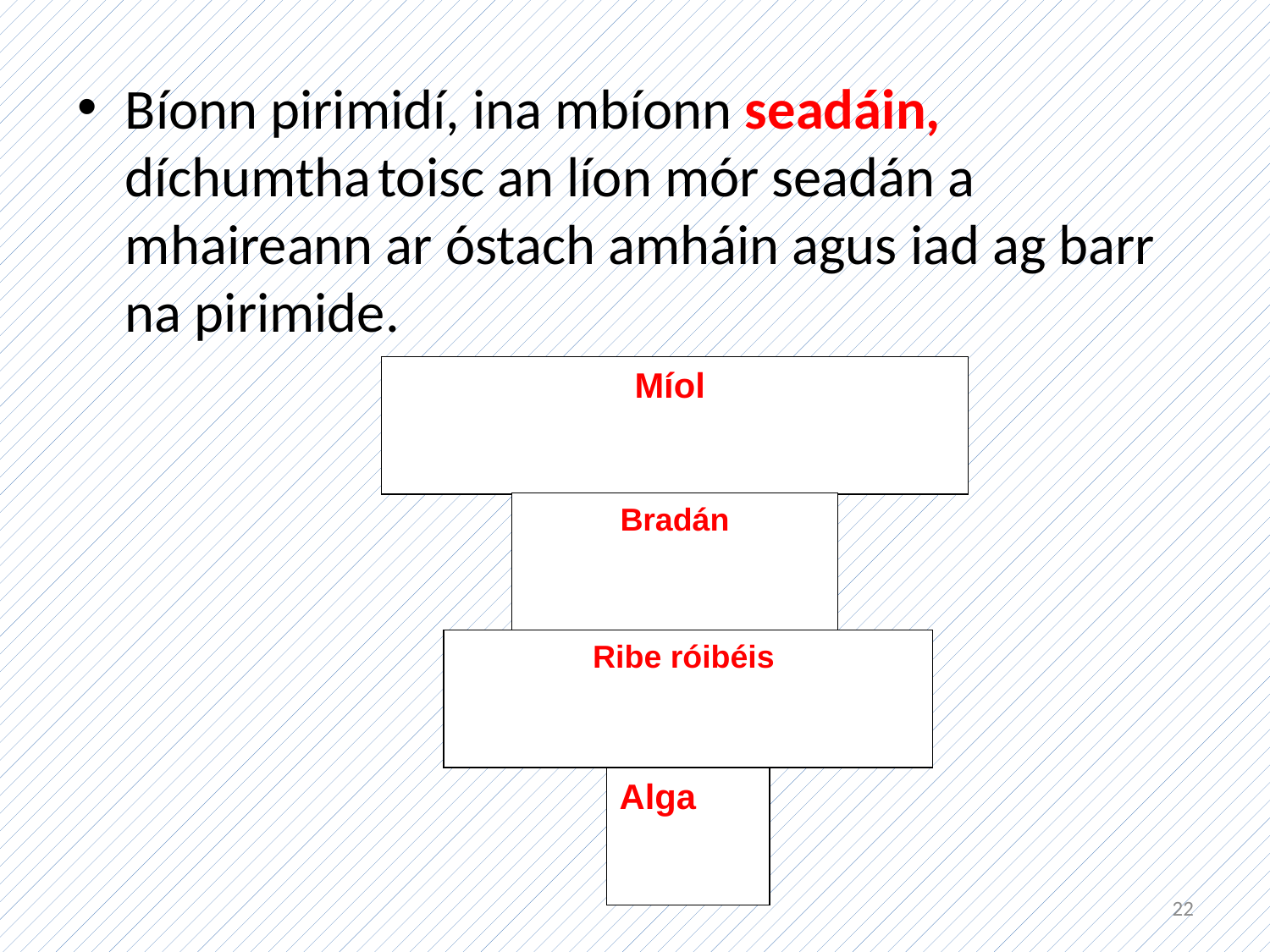

Bíonn pirimidí, ina mbíonn seadáin, díchumtha toisc an líon mór seadán a mhaireann ar óstach amháin agus iad ag barr na pirimide.

Míol
Bradán
Ribe róibéis
Alga
22